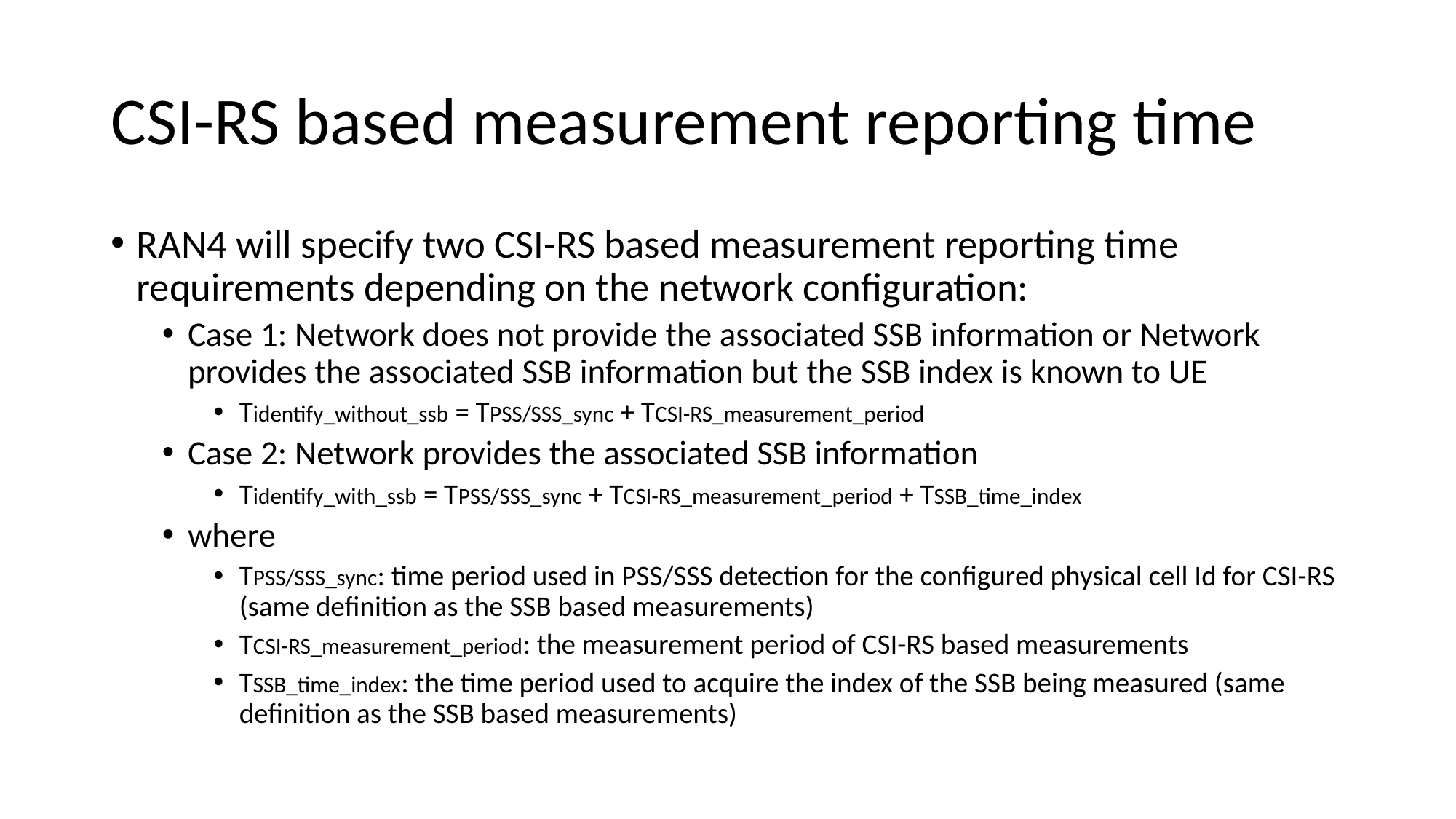

# CSI-RS based measurement reporting time
RAN4 will specify two CSI-RS based measurement reporting time requirements depending on the network configuration:
Case 1: Network does not provide the associated SSB information or Network provides the associated SSB information but the SSB index is known to UE
Tidentify_without_ssb = TPSS/SSS_sync + TCSI-RS_measurement_period
Case 2: Network provides the associated SSB information
Tidentify_with_ssb = TPSS/SSS_sync + TCSI-RS_measurement_period + TSSB_time_index
where
TPSS/SSS_sync: time period used in PSS/SSS detection for the configured physical cell Id for CSI-RS (same definition as the SSB based measurements)
TCSI-RS_measurement_period: the measurement period of CSI-RS based measurements
TSSB_time_index: the time period used to acquire the index of the SSB being measured (same definition as the SSB based measurements)